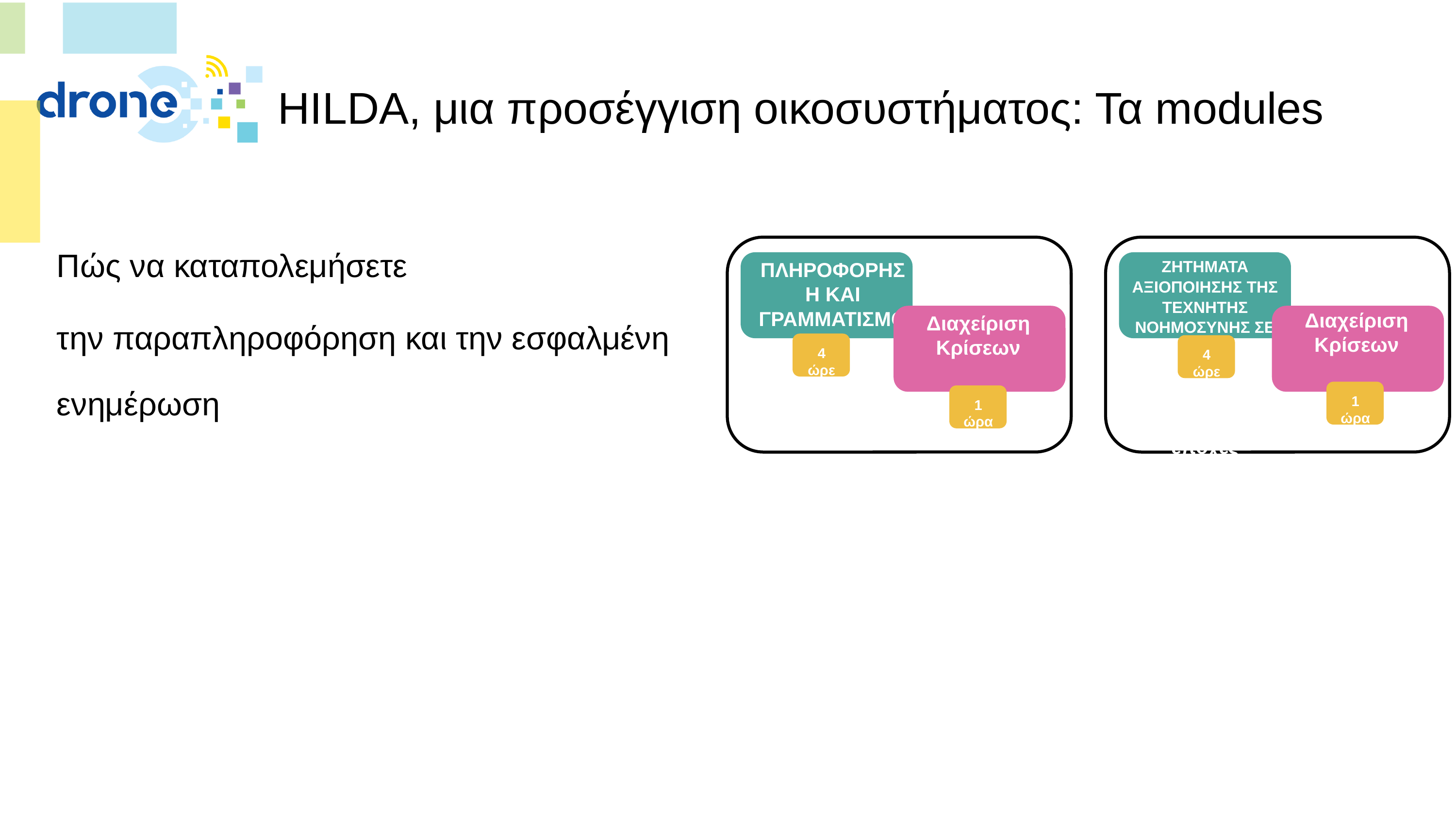

HILDA, μια προσέγγιση οικοσυστήματος: Τα modules

Πώς να καταπολεμήσετε
την παραπληροφόρηση και την εσφαλμένη ενημέρωση

ΖΗΤΗΜΑΤΑ ΑΞΙΟΠΟΙΗΣΗΣ ΤΗΣ ΤΕΧΝΗΤΗΣ ΝΟΗΜΟΣΥΝΗΣ ΣΕ ΠΕΡΙΟΔΟΥΣ ΑΒΕΒΑΙΟΤΗΤΑΣ
ΚΥΒΕΡΝΗΤΙΚΗ ΑΣΦΑΛΕΙΑ
Σε αβέβαιες εποχές

ΠΛΗΡΟΦΟΡΗΣΗ ΚΑΙ ΓΡΑΜΜΑΤΙΣΜΟΣ
Διαχείριση Κρίσεων

Διαχείριση Κρίσεων

4 ώρες

4 ώρες

1 ώρα

1 ώρα